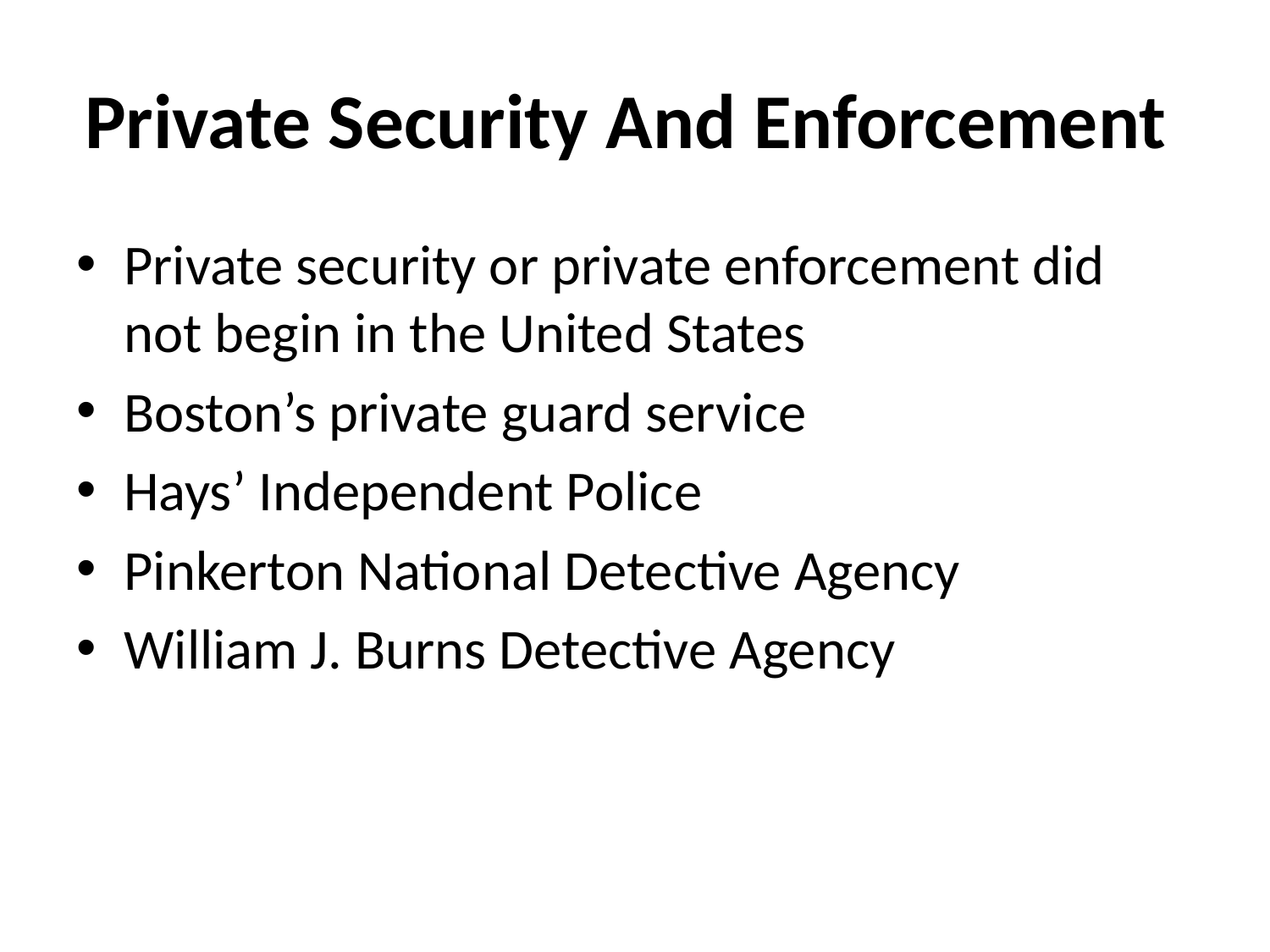

# Private Security And Enforcement
Private security or private enforcement did not begin in the United States
Boston’s private guard service
Hays’ Independent Police
Pinkerton National Detective Agency
William J. Burns Detective Agency